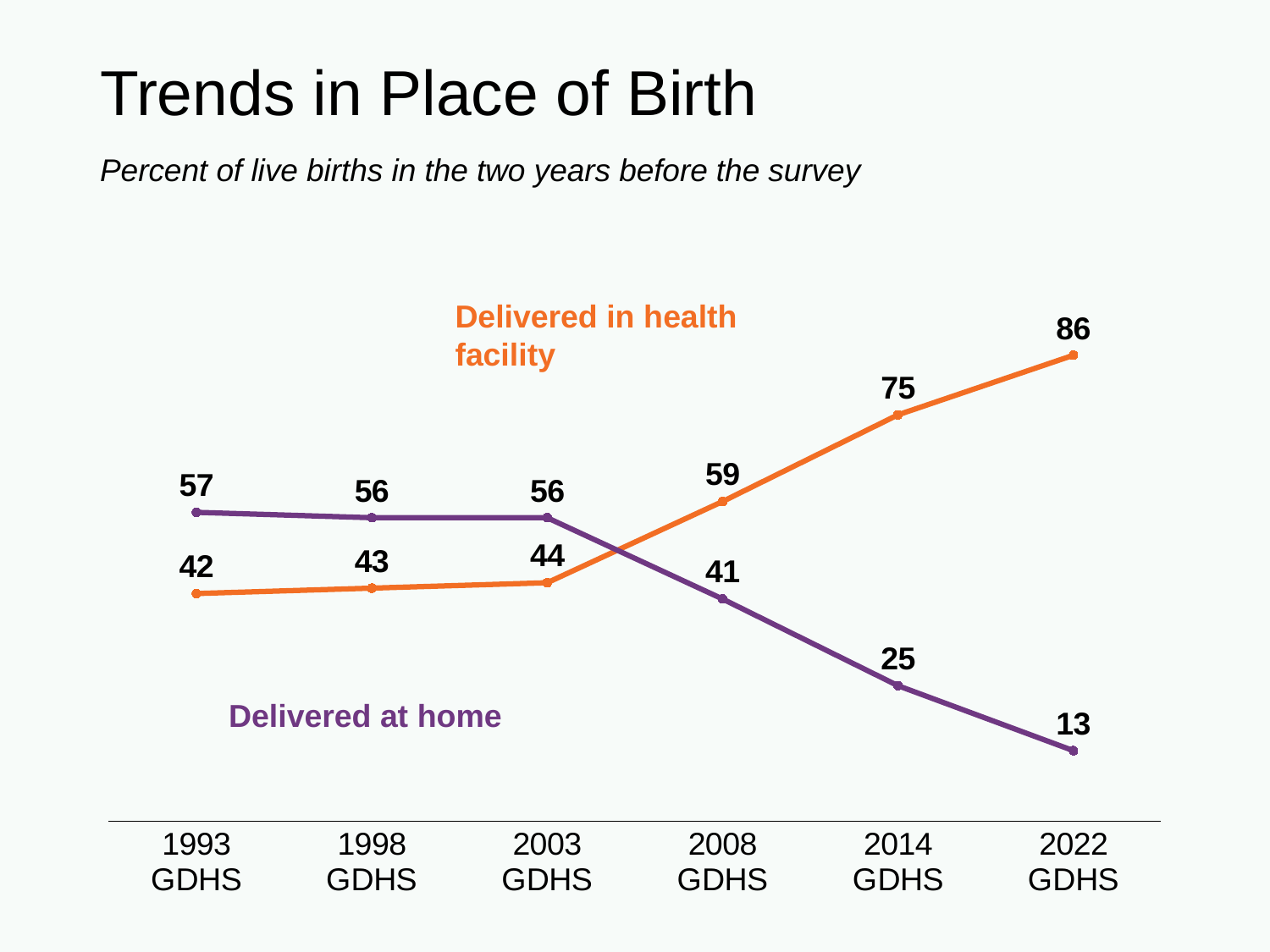

# Trends in Place of Birth
Percent of live births in the two years before the survey

### Chart

| Category | Health facility | At home |
|---|---|---|
| 1993 GDHS | 42.0 | 57.0 |
| 1998 GDHS | 43.0 | 56.0 |
| 2003 GDHS | 44.0 | 56.0 |
| 2008 GDHS | 59.0 | 41.0 |
| 2014 GDHS | 75.0 | 25.0 |
| 2022 GDHS | 86.0 | 13.0 |
Delivered in health facility
Delivered at home